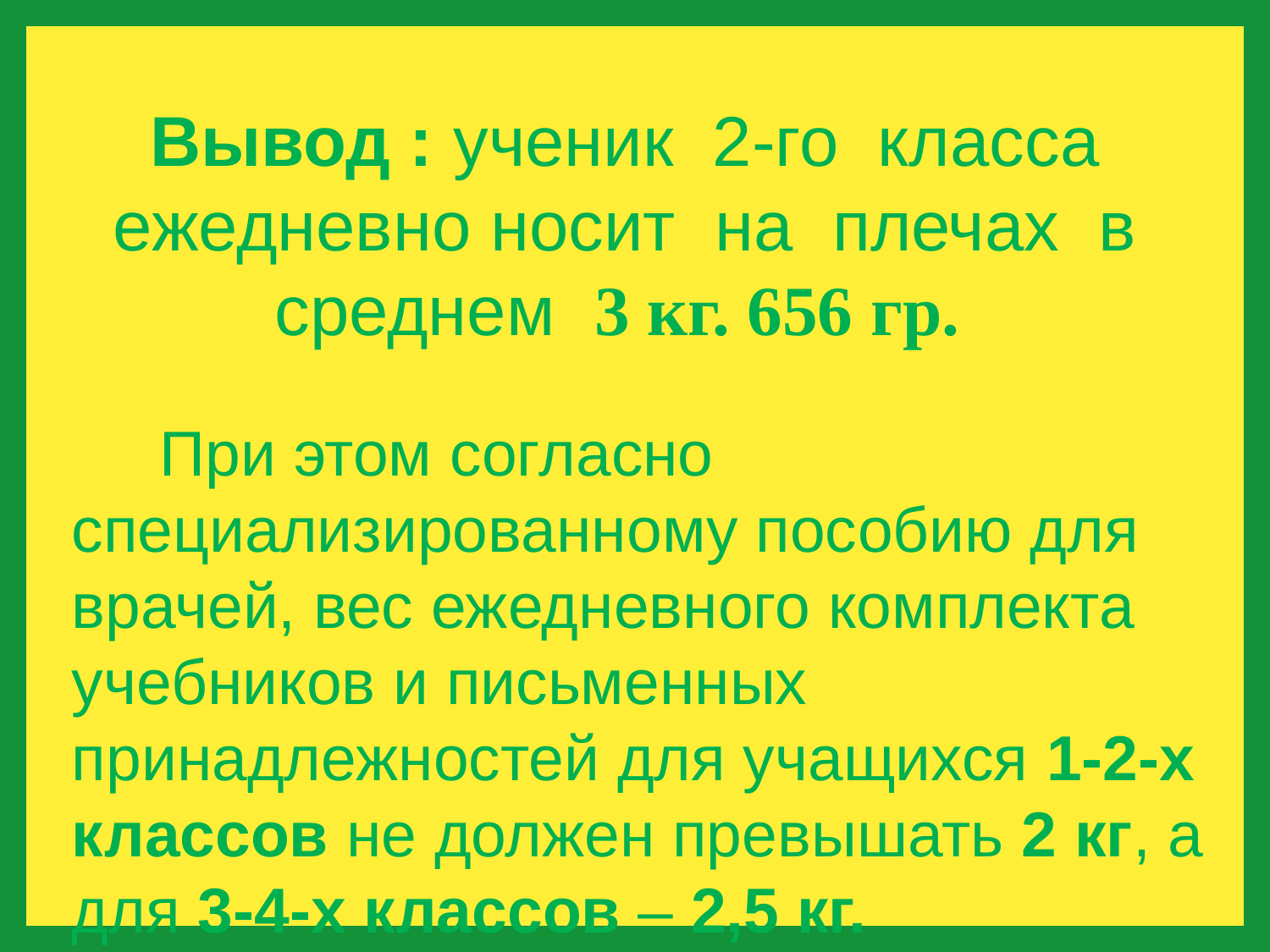

Вывод : ученик  2-го  класса  ежедневно носит  на  плечах  в  среднем  3 кг. 656 гр.

     При этом согласно специализированному пособию для врачей, вес ежедневного комплекта учебников и письменных принадлежностей для учащихся 1-2-х классов не должен превышать 2 кг, а для 3-4-х классов – 2,5 кг.